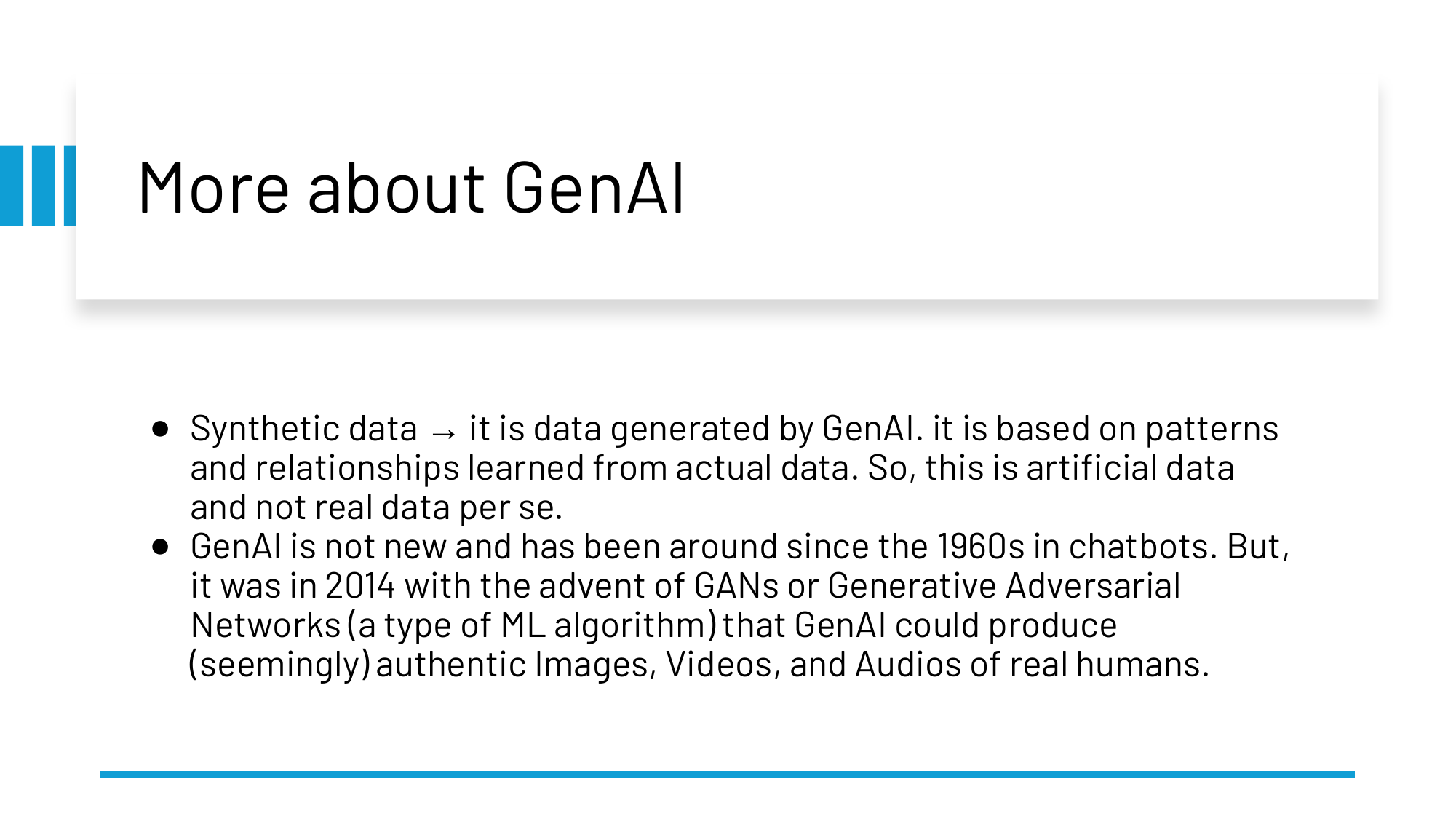

# More about GenAI

Synthetic data → it is data generated by GenAI. it is based on patterns and relationships learned from actual data. So, this is artificial data and not real data per se.
GenAI is not new and has been around since the 1960s in chatbots. But, it was in 2014 with the advent of GANs or Generative Adversarial Networks (a type of ML algorithm) that GenAI could produce (seemingly) authentic Images, Videos, and Audios of real humans.